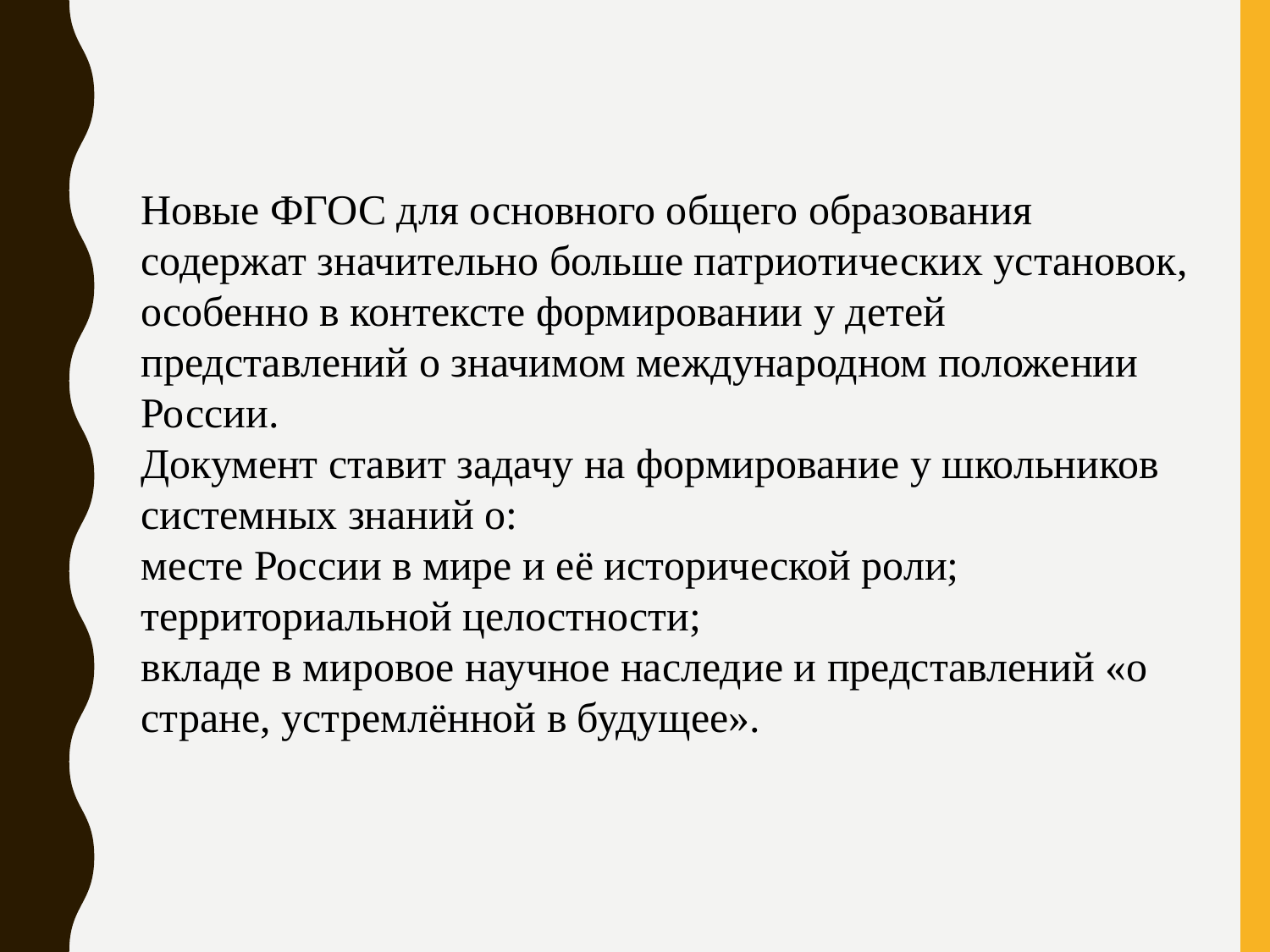

Новые ФГОС для основного общего образования содержат значительно больше патриотических установок, особенно в контексте формировании у детей представлений о значимом международном положении России.
Документ ставит задачу на формирование у школьников системных знаний о:
месте России в мире и её исторической роли;
территориальной целостности;
вкладе в мировое научное наследие и представлений «о стране, устремлённой в будущее».